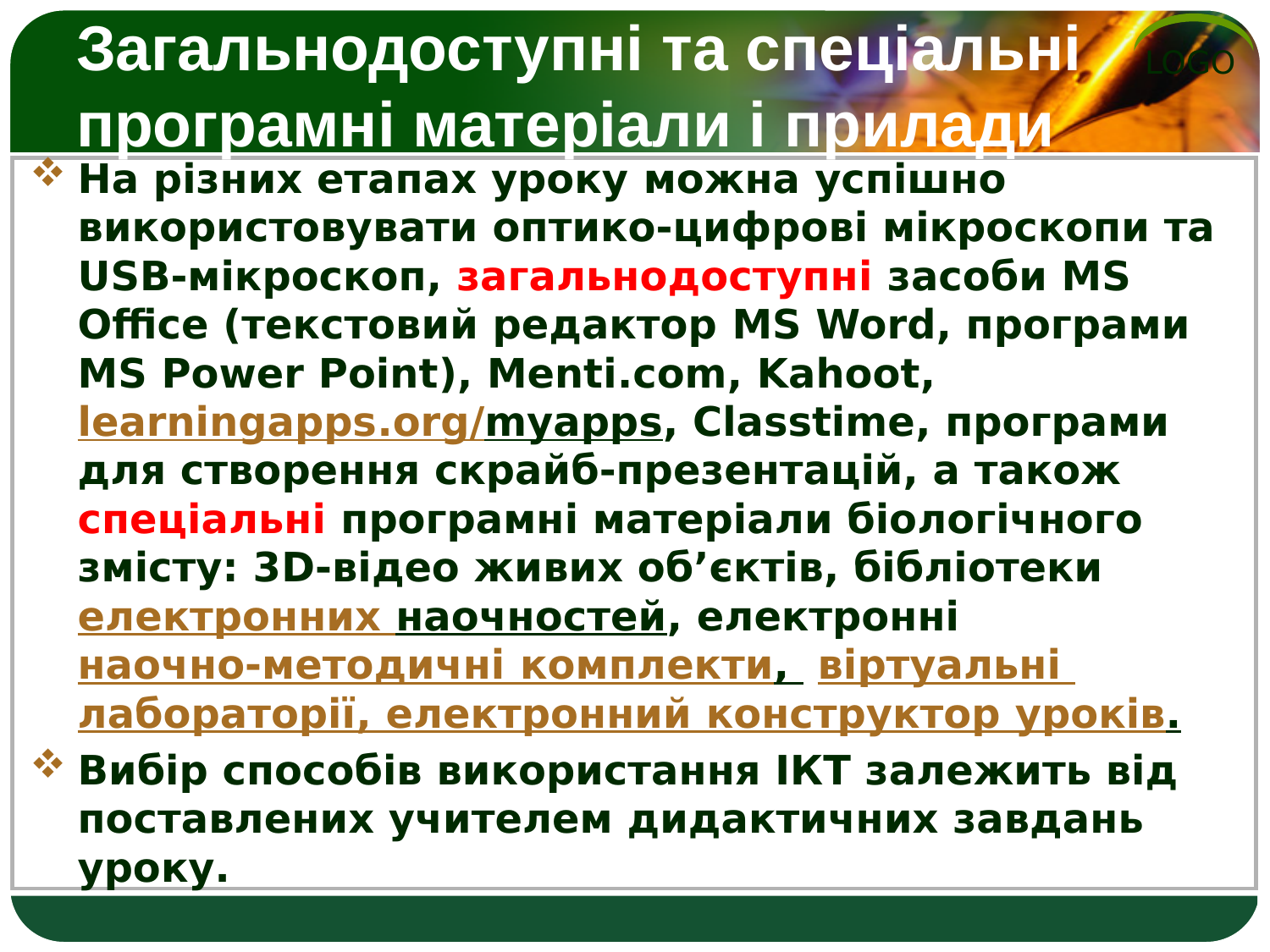

# Загальнодоступні та спеціальні програмні матеріали і прилади
На різних етапах уроку можна успішно використовувати оптико-цифрові мікроскопи та USB-мікроскоп, загальнодоступні засоби MS Office (текстовий редактор MS Word, програми MS Power Point), Menti.com, Kahoot, learningapps.org/myapps, Classtime, програми для створення скрайб-презентацій, а також спеціальні програмні матеріали біологічного змісту: 3D-відео живих об’єктів, бібліотеки електронних наочностей, електронні наочно-методичні комплекти,  віртуальні лабораторії, електронний конструктор уроків.
Вибір способів використання ІКТ залежить від поставлених учителем дидактичних завдань уроку.